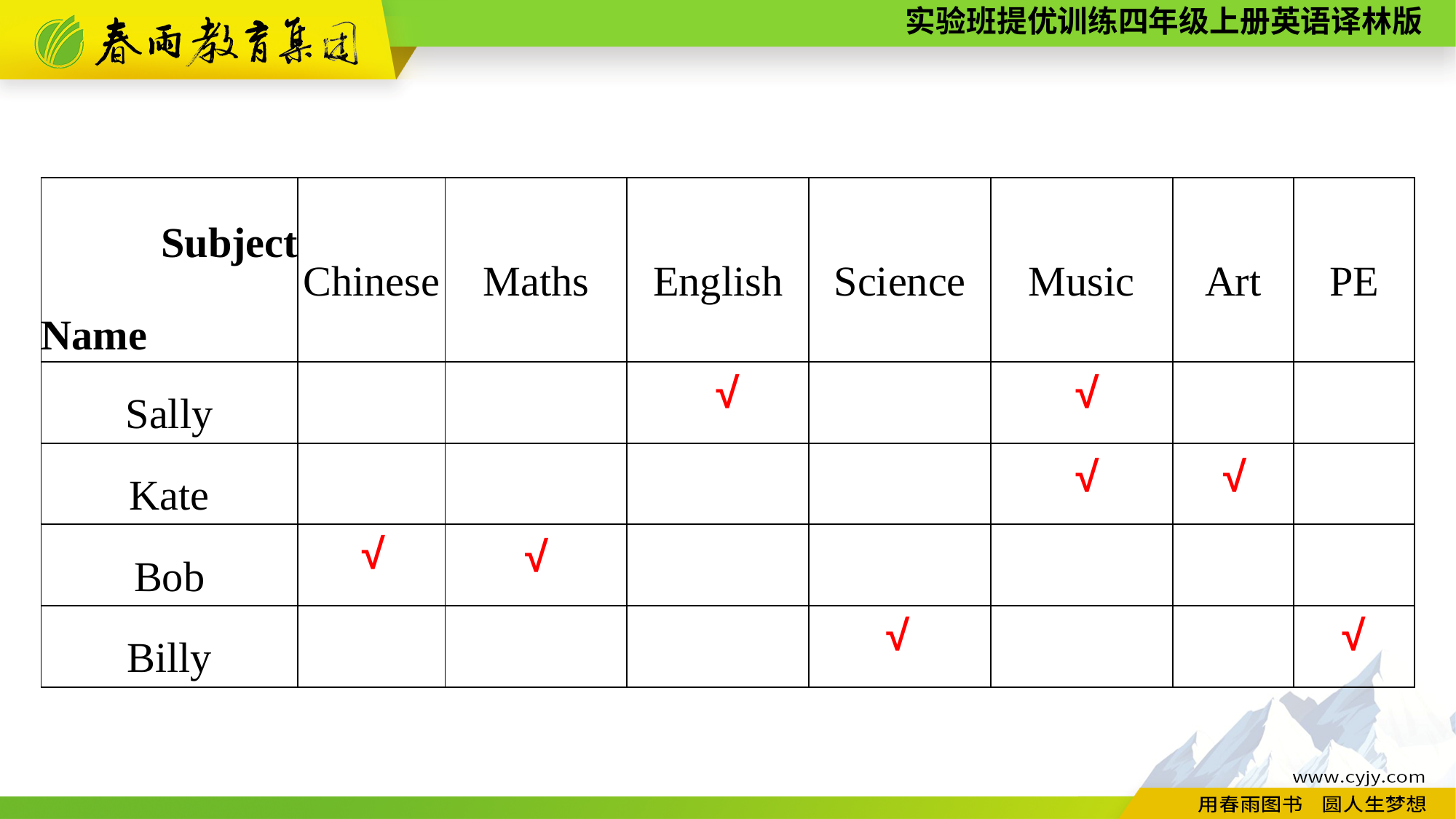

| Subject Name | Chinese | Maths | English | Science | Music | Art | PE |
| --- | --- | --- | --- | --- | --- | --- | --- |
| Sally |  |  |  |  |  |  |  |
| Kate |  |  |  |  |  |  |  |
| Bob |  |  |  |  |  |  |  |
| Billy |  |  |  |  |  |  |  |
√
√
√
√
√
√
√
√